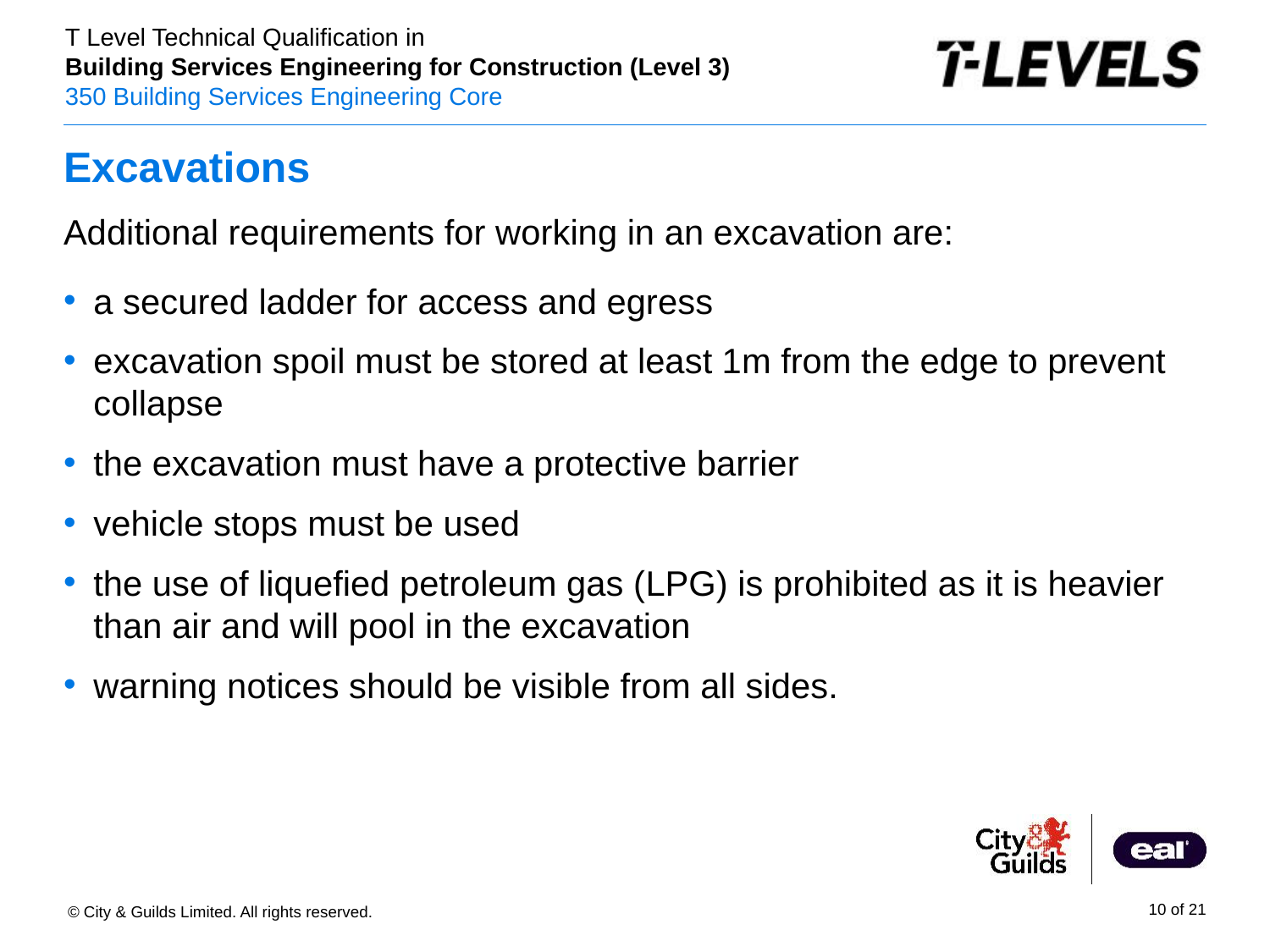

# Excavations
Additional requirements for working in an excavation are:
a secured ladder for access and egress
excavation spoil must be stored at least 1m from the edge to prevent collapse
the excavation must have a protective barrier
vehicle stops must be used
the use of liquefied petroleum gas (LPG) is prohibited as it is heavier than air and will pool in the excavation
warning notices should be visible from all sides.